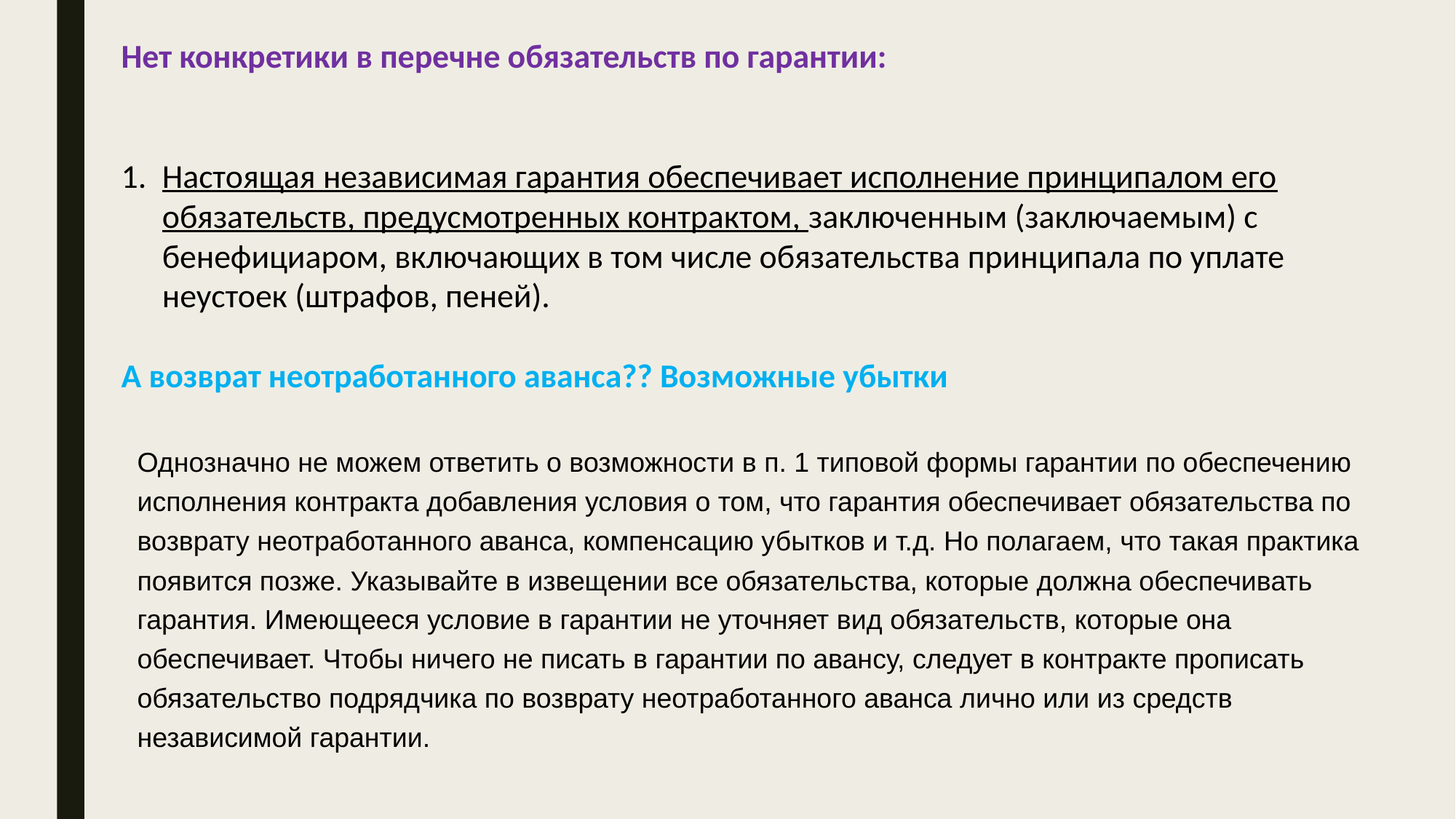

Нет конкретики в перечне обязательств по гарантии:

Настоящая независимая гарантия обеспечивает исполнение принципалом его обязательств, предусмотренных контрактом, заключенным (заключаемым) с бенефициаром, включающих в том числе обязательства принципала по уплате неустоек (штрафов, пеней).

А возврат неотработанного аванса?? Возможные убытки
Однозначно не можем ответить о возможности в п. 1 типовой формы гарантии по обеспечению исполнения контракта добавления условия о том, что гарантия обеспечивает обязательства по возврату неотработанного аванса, компенсацию убытков и т.д. Но полагаем, что такая практика появится позже. Указывайте в извещении все обязательства, которые должна обеспечивать гарантия. Имеющееся условие в гарантии не уточняет вид обязательств, которые она обеспечивает. Чтобы ничего не писать в гарантии по авансу, следует в контракте прописать обязательство подрядчика по возврату неотработанного аванса лично или из средств независимой гарантии.